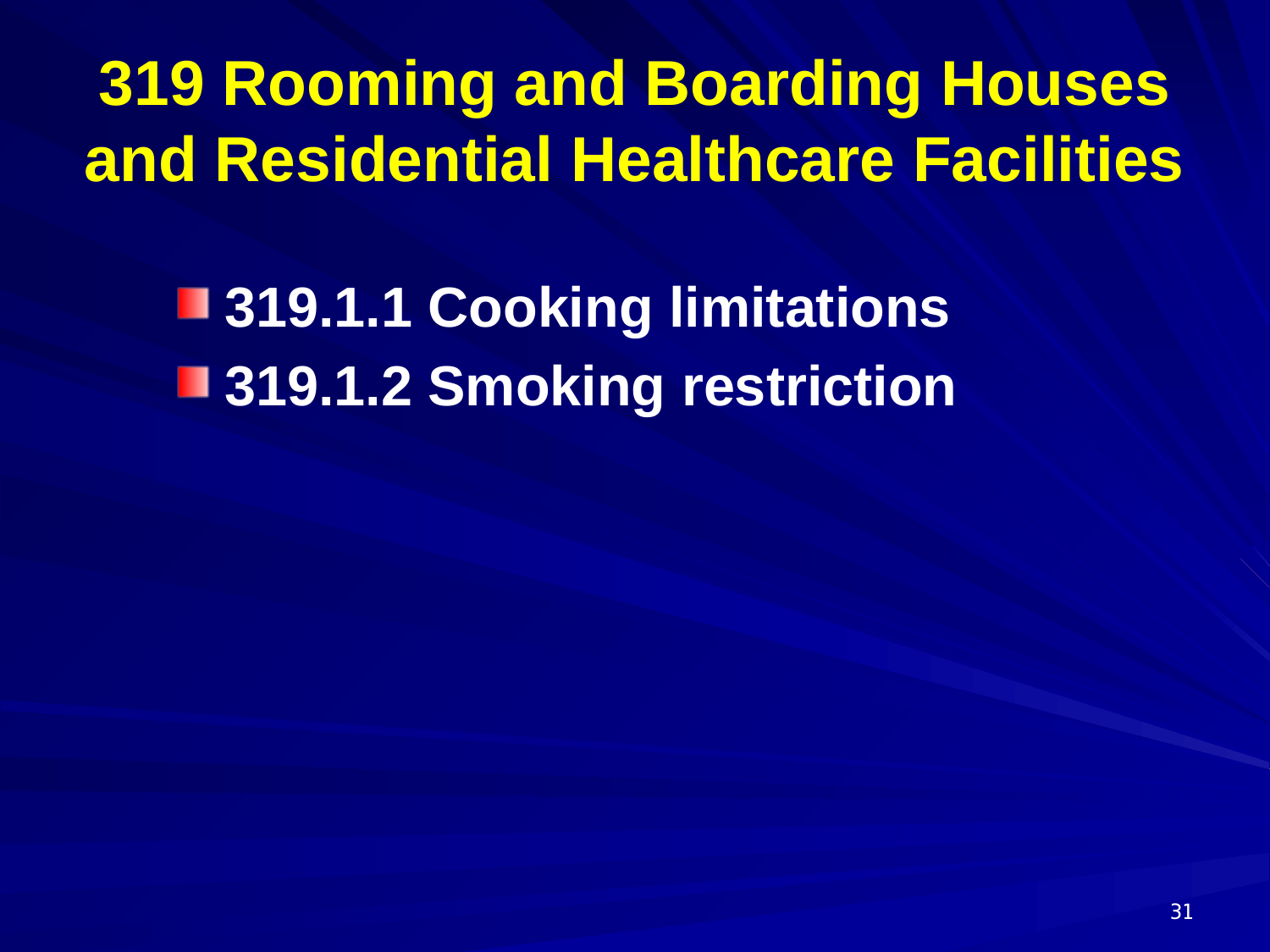

319 Rooming and Boarding Houses and Residential Healthcare Facilities
319.1.1 Cooking limitations
319.1.2 Smoking restriction
31